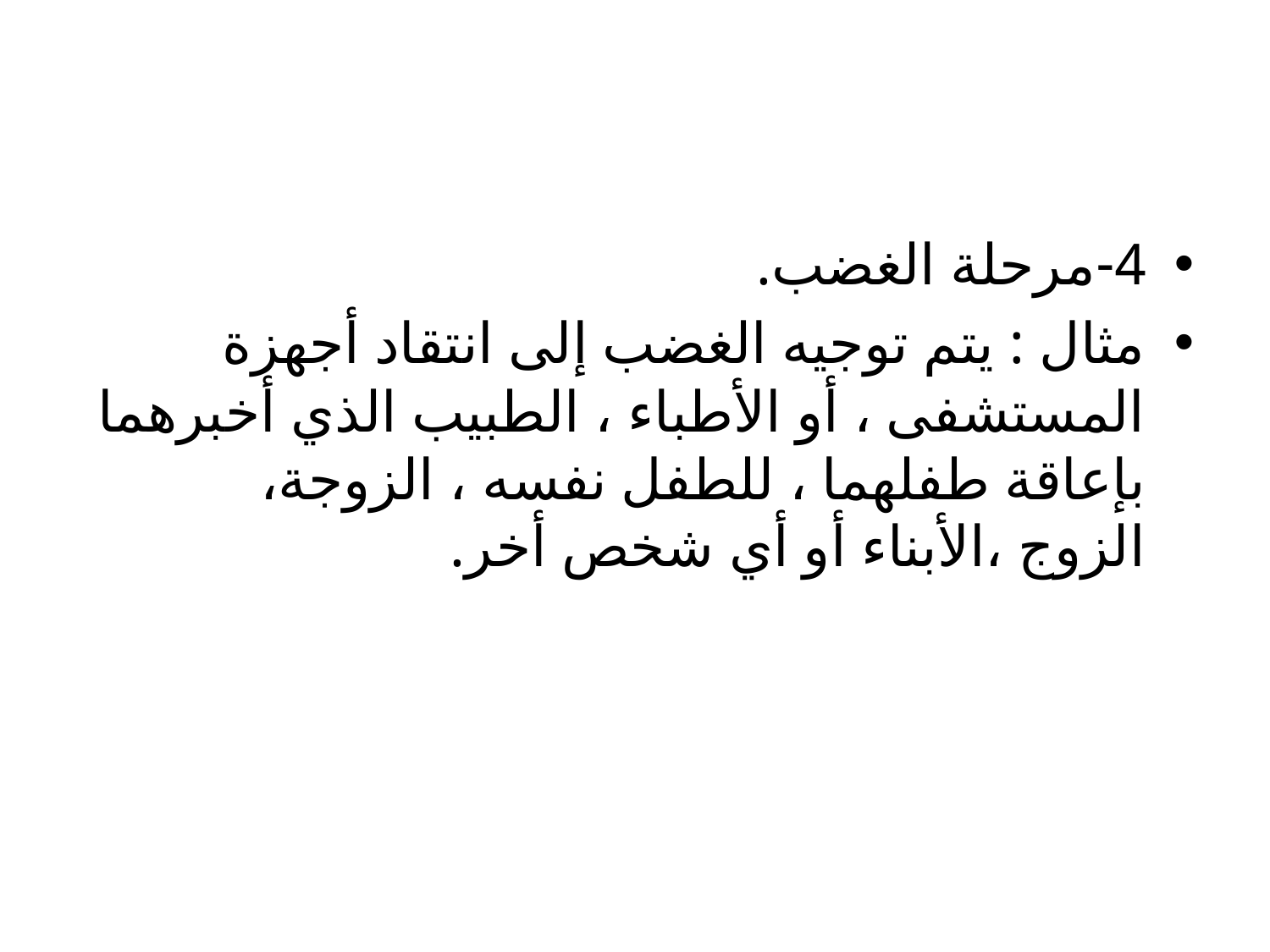

#
4-مرحلة الغضب.
مثال : يتم توجيه الغضب إلى انتقاد أجهزة المستشفى ، أو الأطباء ، الطبيب الذي أخبرهما بإعاقة طفلهما ، للطفل نفسه ، الزوجة، الزوج ،الأبناء أو أي شخص أخر.